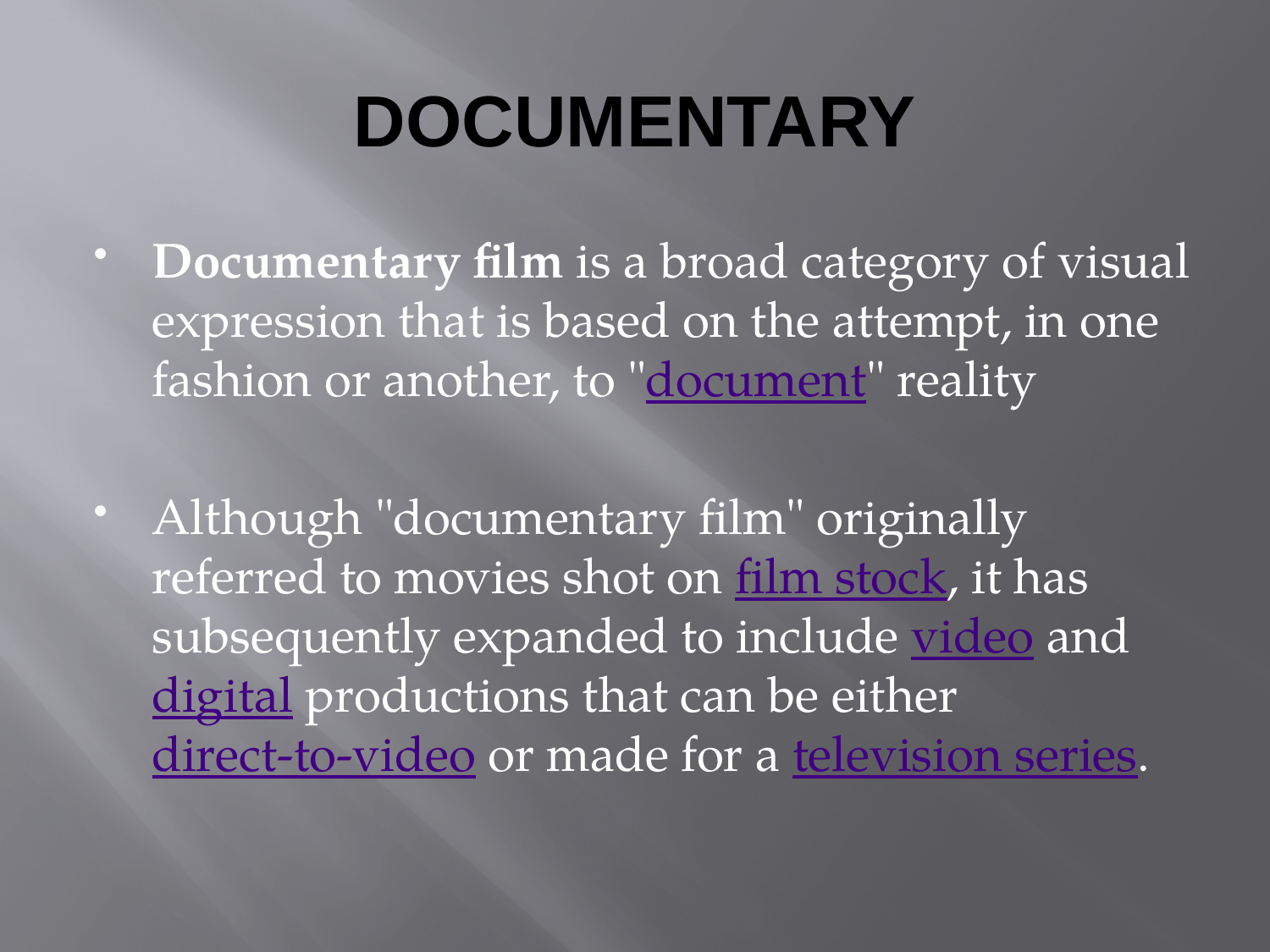

# DOCUMENTARY
Documentary film is a broad category of visual expression that is based on the attempt, in one fashion or another, to "document" reality

Although "documentary film" originally referred to movies shot on film stock, it has subsequently expanded to include video and digital productions that can be either direct-to-video or made for a television series.